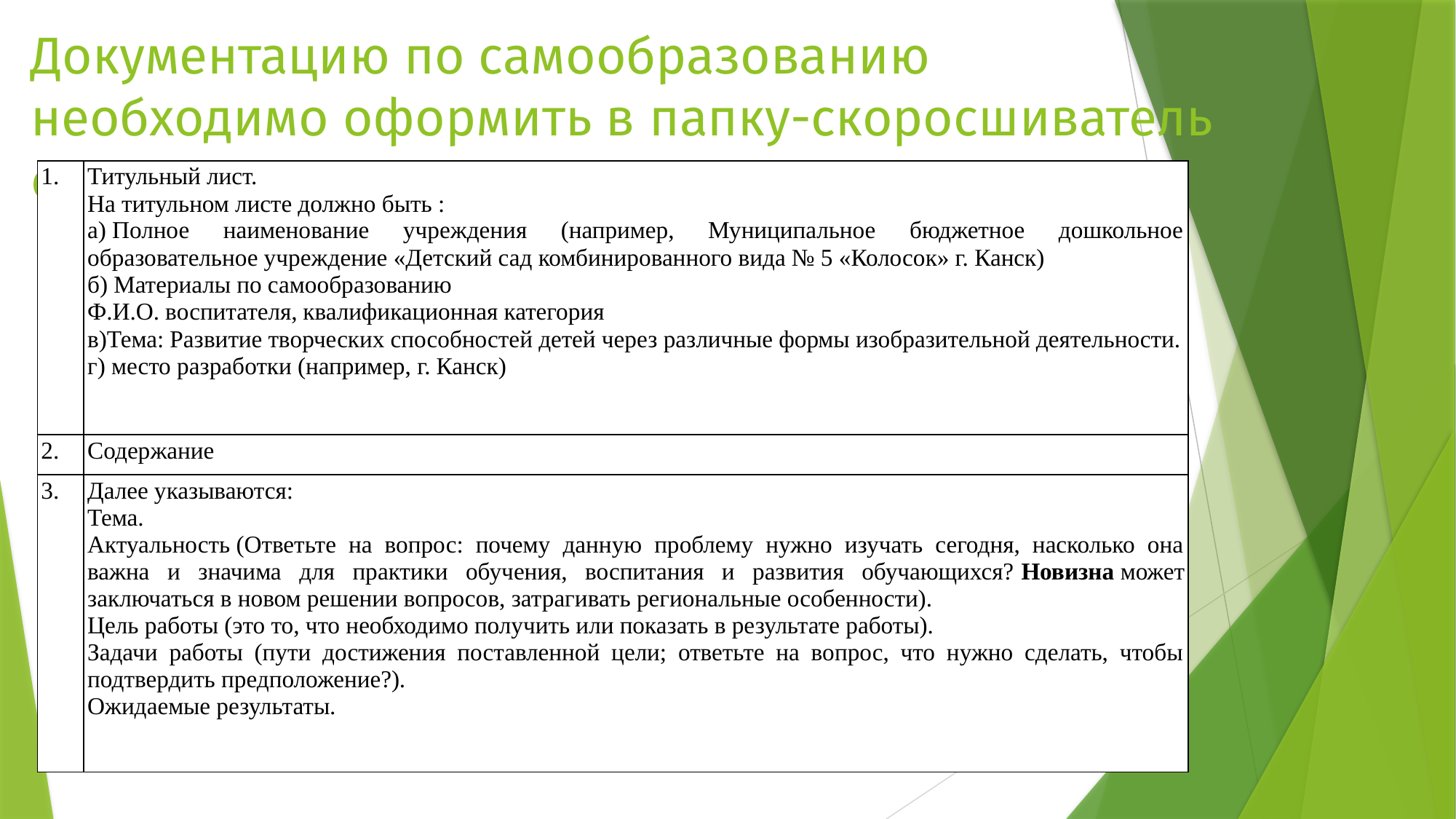

# Документацию по самообразованию необходимо оформить в папку-скоросшиватель определив: следующие разделы:
| 1. | Титульный лист. На титульном листе должно быть : а) Полное наименование учреждения (например, Муниципальное бюджетное дошкольное образовательное учреждение «Детский сад комбинированного вида № 5 «Колосок» г. Канск) б) Материалы по самообразованию Ф.И.О. воспитателя, квалификационная категория в)Тема: Развитие творческих способностей детей через различные формы изобразительной деятельности. г) место разработки (например, г. Канск) |
| --- | --- |
| 2. | Содержание |
| 3. | Далее указываются: Тема. Актуальность (Ответьте на вопрос: почему данную проблему нужно изучать сегодня, насколько она важна и значима для практики обучения, воспитания и развития обучающихся? Новизна может заключаться в новом решении вопросов, затрагивать региональные особенности). Цель работы (это то, что необходимо получить или показать в результате работы).  Задачи работы (пути достижения поставленной цели; ответьте на вопрос, что нужно сделать, чтобы подтвердить предположение?).  Ожидаемые результаты. |